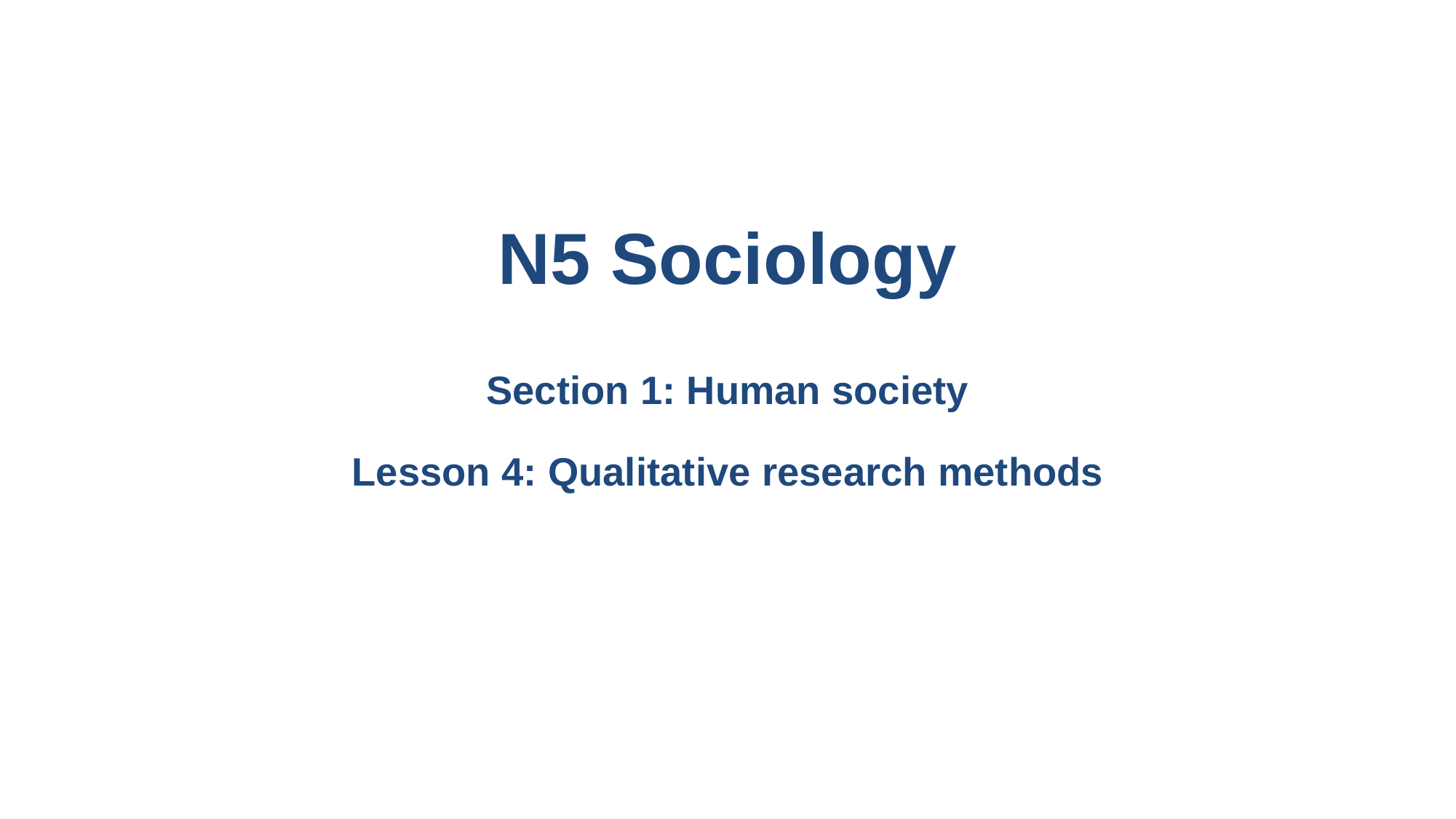

# N5 Sociology Section 1: Human society Lesson 4: Qualitative research methods